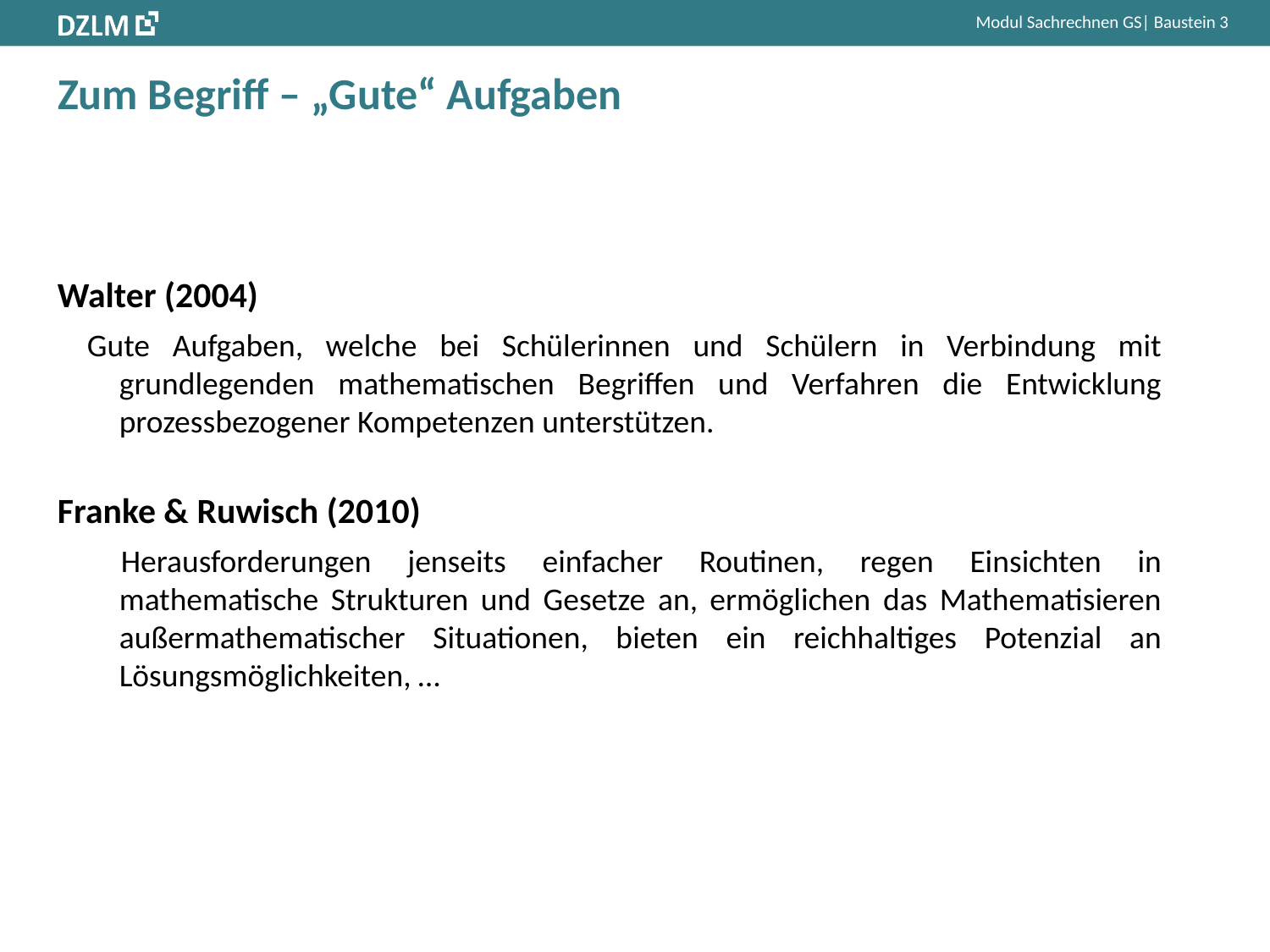

# Zum Begriff – „Gute“ Aufgaben
Walter (2004)
Gute Aufgaben, welche bei Schülerinnen und Schülern in Verbindung mit grundlegenden mathematischen Begriffen und Verfahren die Entwicklung prozessbezogener Kompetenzen unterstützen.

Franke & Ruwisch (2010)
Herausforderungen jenseits einfacher Routinen, regen Einsichten in mathematische Strukturen und Gesetze an, ermöglichen das Mathematisieren außermathematischer Situationen, bieten ein reichhaltiges Potenzial an Lösungsmöglichkeiten, …